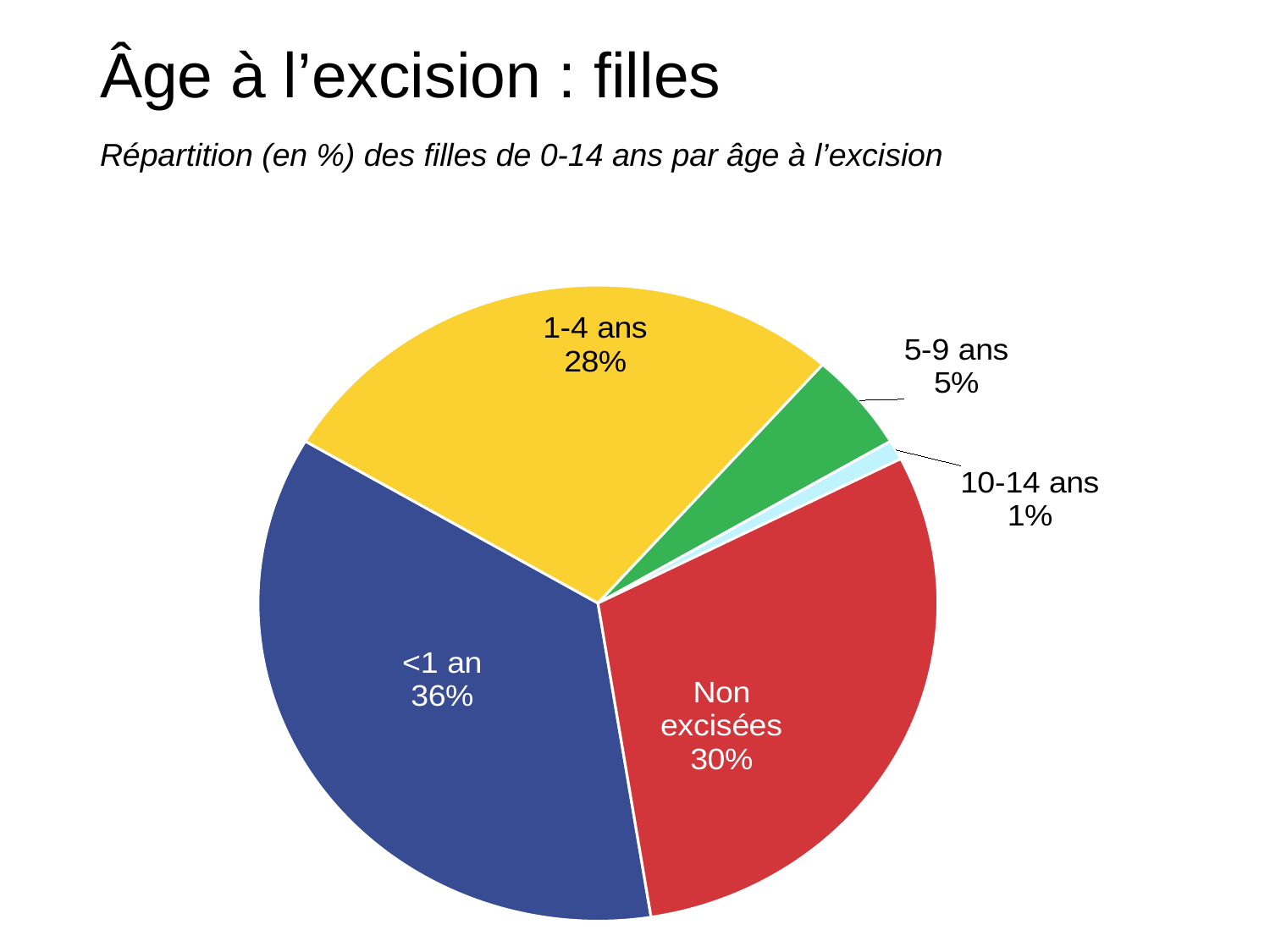

# Âge à l’excision : filles
Répartition (en %) des filles de 0-14 ans par âge à l’excision

### Chart

| Category | Sales |
|---|---|
| <1 an | 36.0 |
| 1-4 ans | 28.0 |
| 5-9 ans | 5.0 |
| 10-14 ans | 1.0 |
| Non excisées | 30.0 |